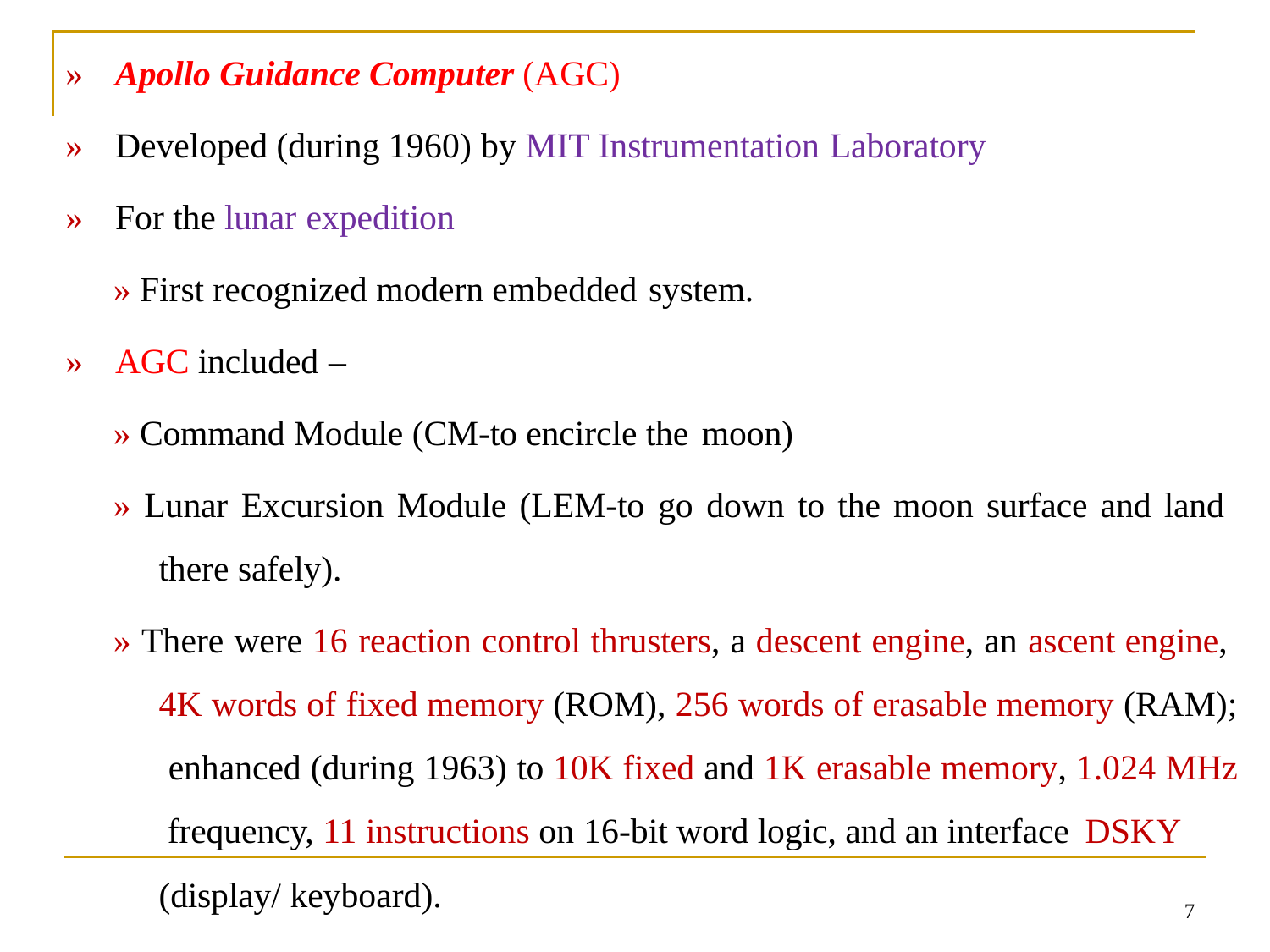

# »	Apollo Guidance Computer (AGC)
»	Developed (during 1960) by MIT Instrumentation Laboratory
»	For the lunar expedition
» First recognized modern embedded system.
»	AGC included –
» Command Module (CM-to encircle the moon)
» Lunar Excursion Module (LEM-to go down to the moon surface and land  there safely).
» There were 16 reaction control thrusters, a descent engine, an ascent engine,  4K words of fixed memory (ROM), 256 words of erasable memory (RAM);  enhanced (during 1963) to 10K fixed and 1K erasable memory, 1.024 MHz  frequency, 11 instructions on 16-bit word logic, and an interface DSKY

(display/ keyboard).
7

MP, CSE, VCET